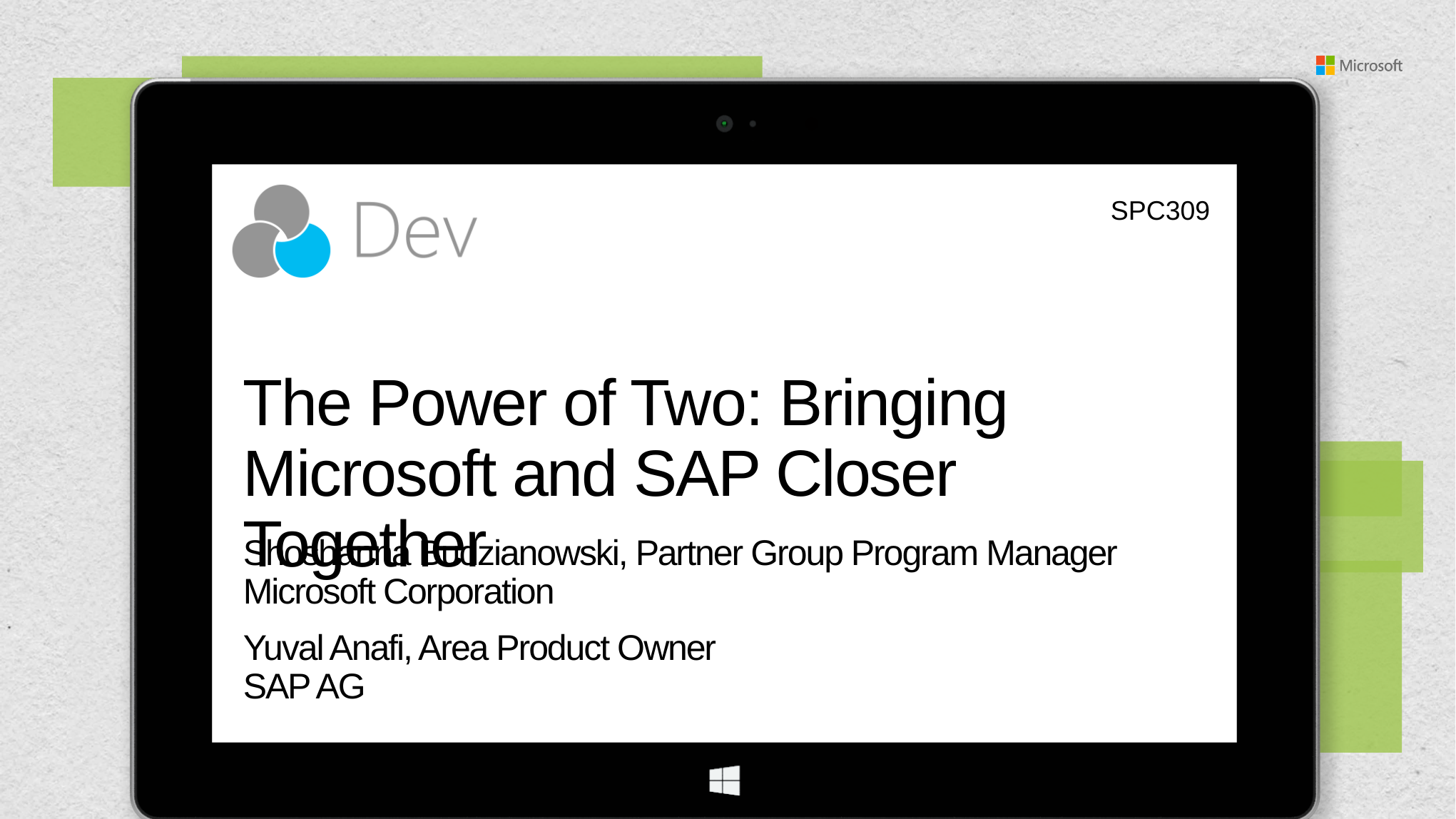

SPC309
# The Power of Two: Bringing Microsoft and SAP Closer Together
Shoshanna Budzianowski, Partner Group Program Manager
Microsoft Corporation
Yuval Anafi, Area Product Owner
SAP AG